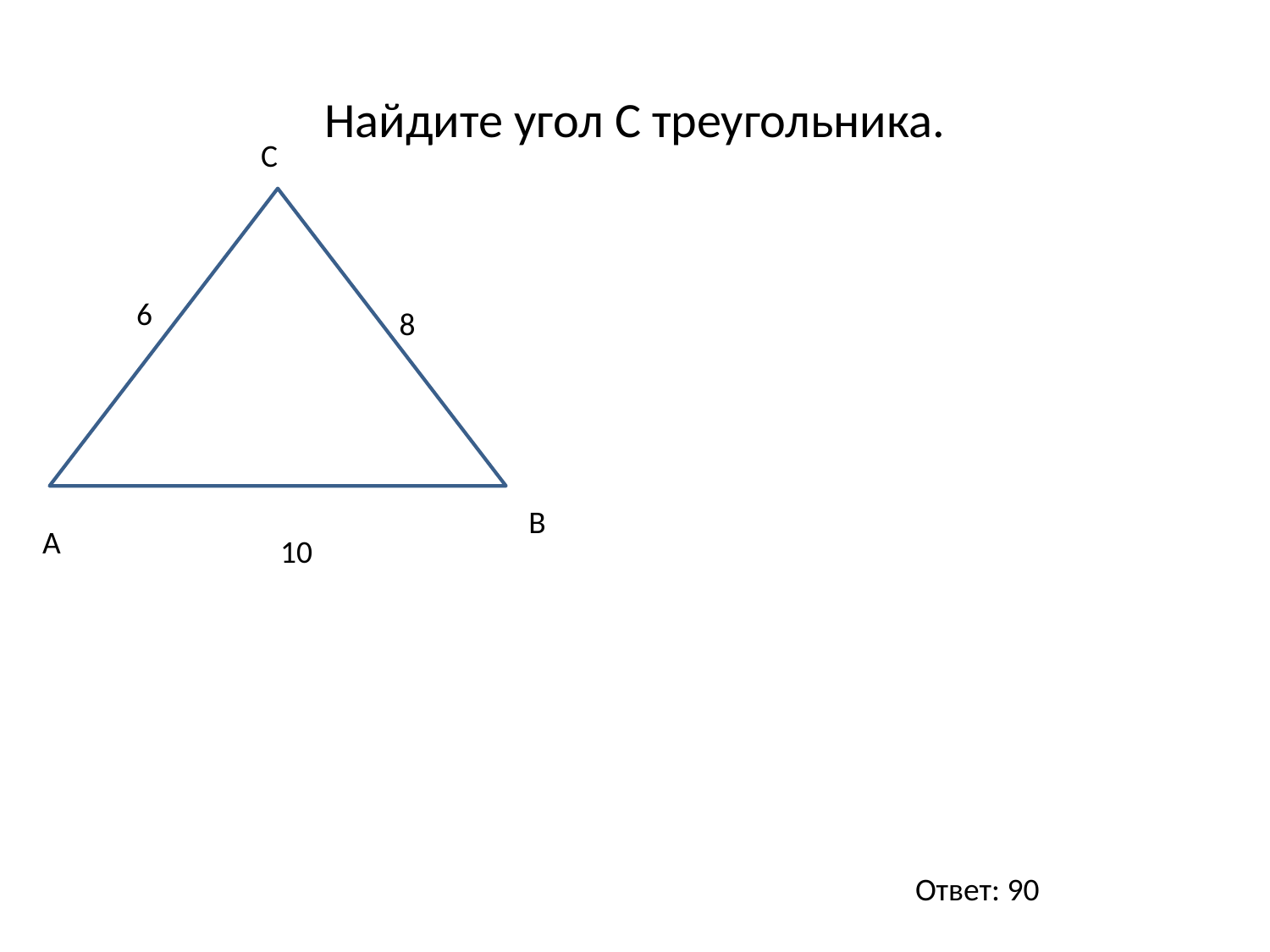

# Найдите угол С треугольника.
С

6
8
В
А
10
Ответ: 90